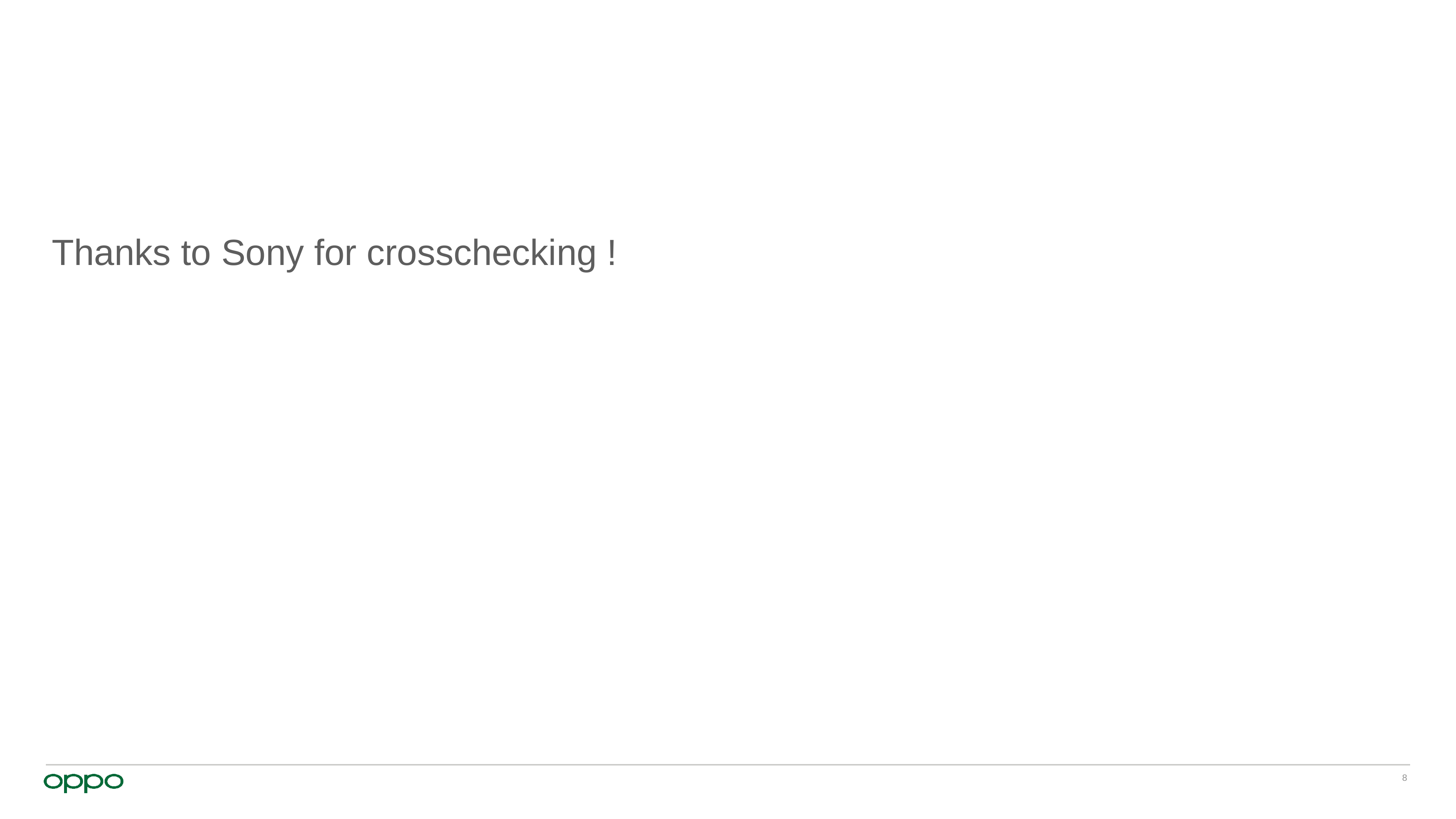

#
Thanks to Sony for crosschecking !